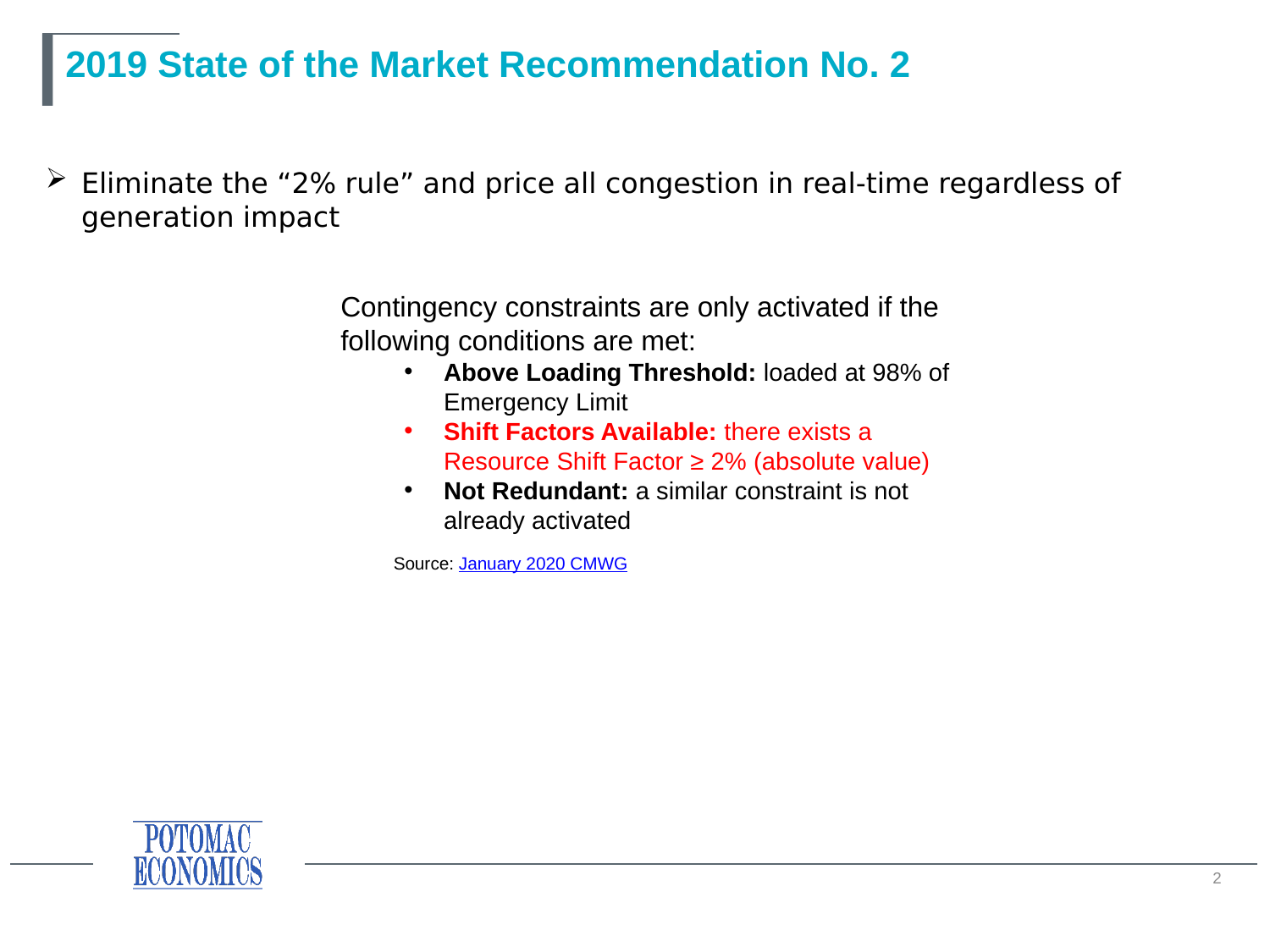

# 2019 State of the Market Recommendation No. 2
Eliminate the “2% rule” and price all congestion in real-time regardless of generation impact

Contingency constraints are only activated if the following conditions are met:
Above Loading Threshold: loaded at 98% of Emergency Limit
Shift Factors Available: there exists a Resource Shift Factor ≥ 2% (absolute value)
Not Redundant: a similar constraint is not already activated

Source: January 2020 CMWG
2